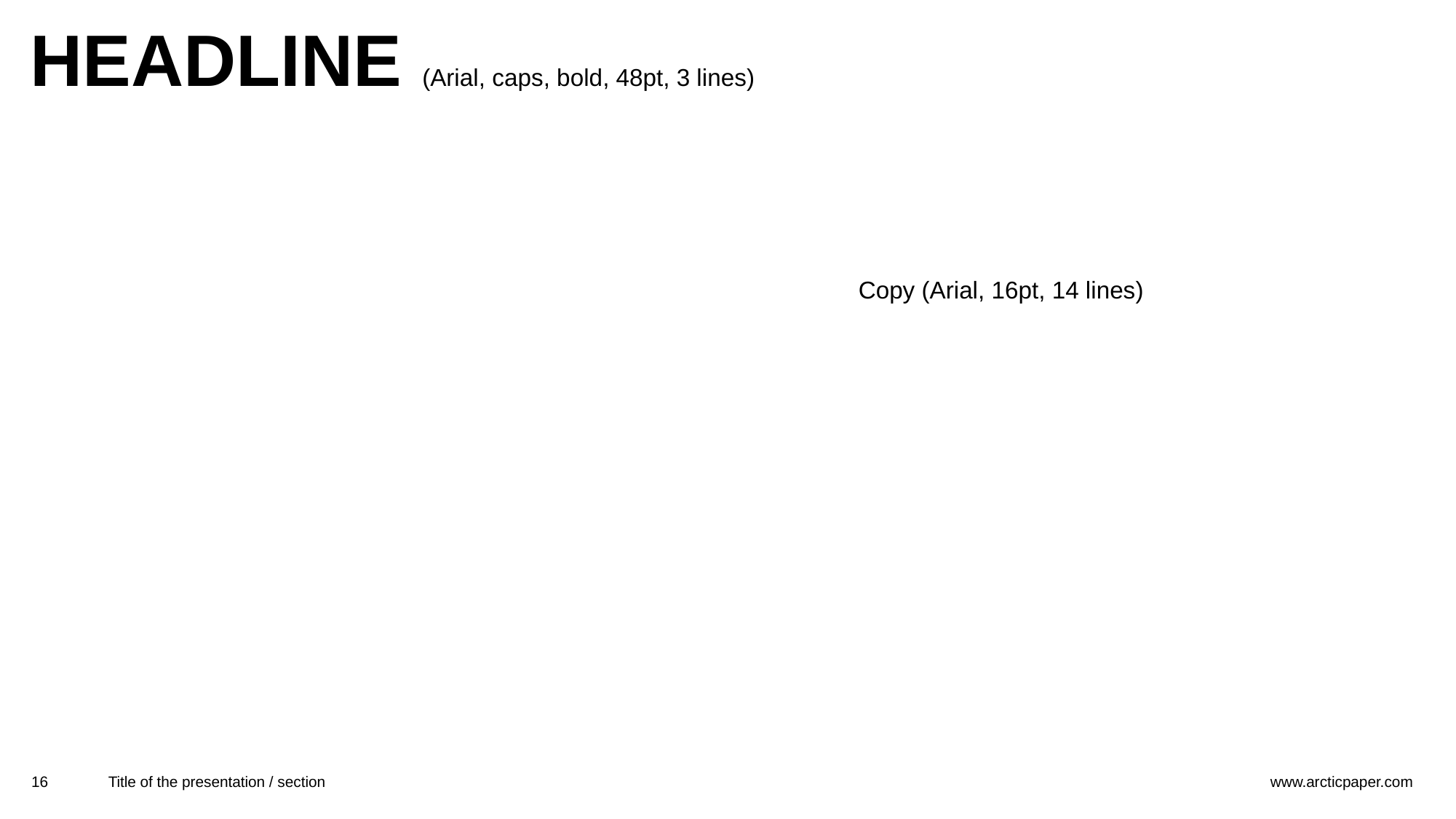

# Headline (Arial, caps, bold, 48pt, 3 lines)
Copy (Arial, 16pt, 14 lines)

16
Title of the presentation / section
www.arcticpaper.com